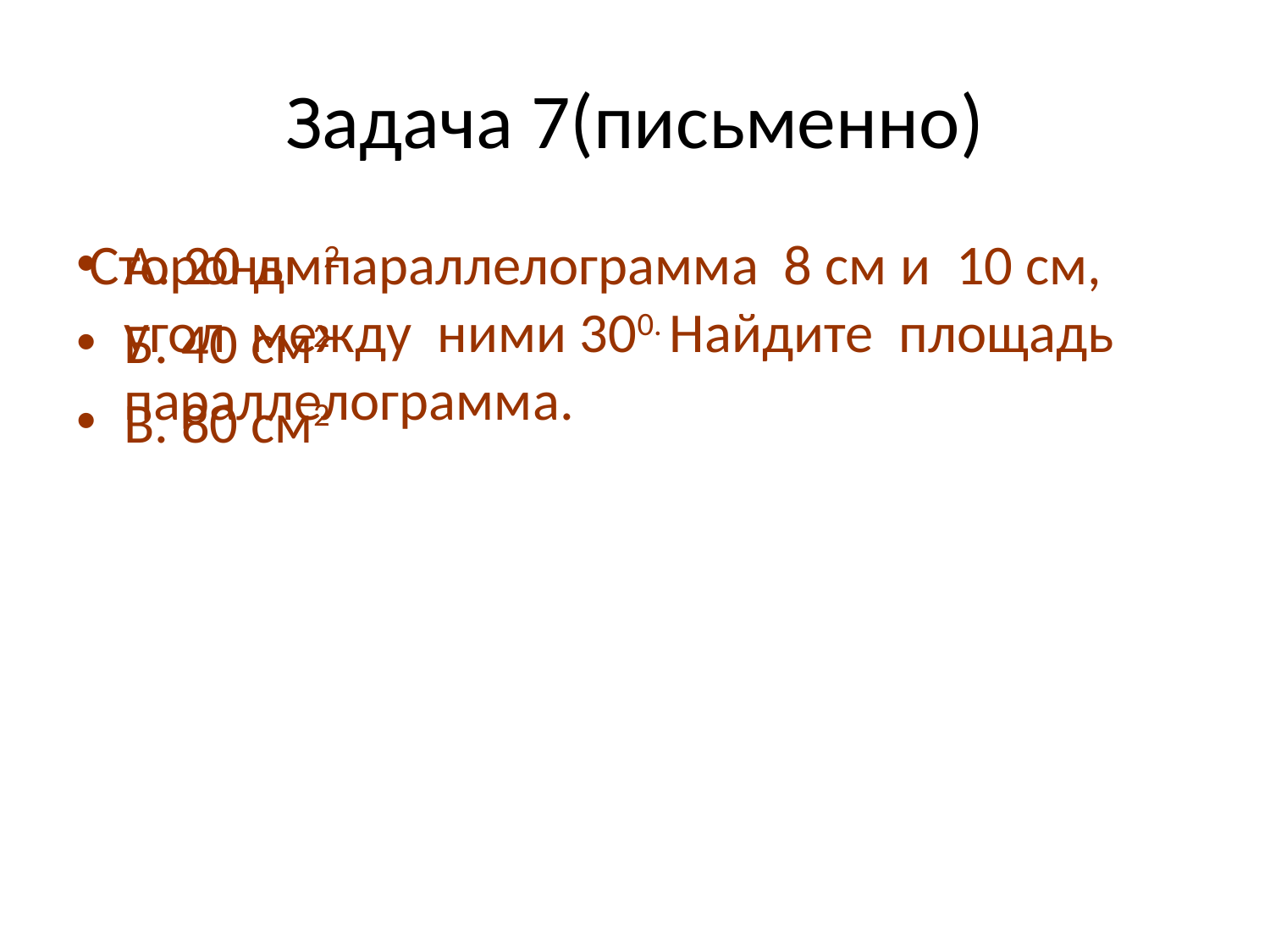

# Задача 7(письменно)
 Стороны  параллелограмма  8 см и  10 см, угол  между  ними 300. Найдите  площадь  параллелограмма.
А. 20 дм2
Б. 40 см2
В. 80 см2